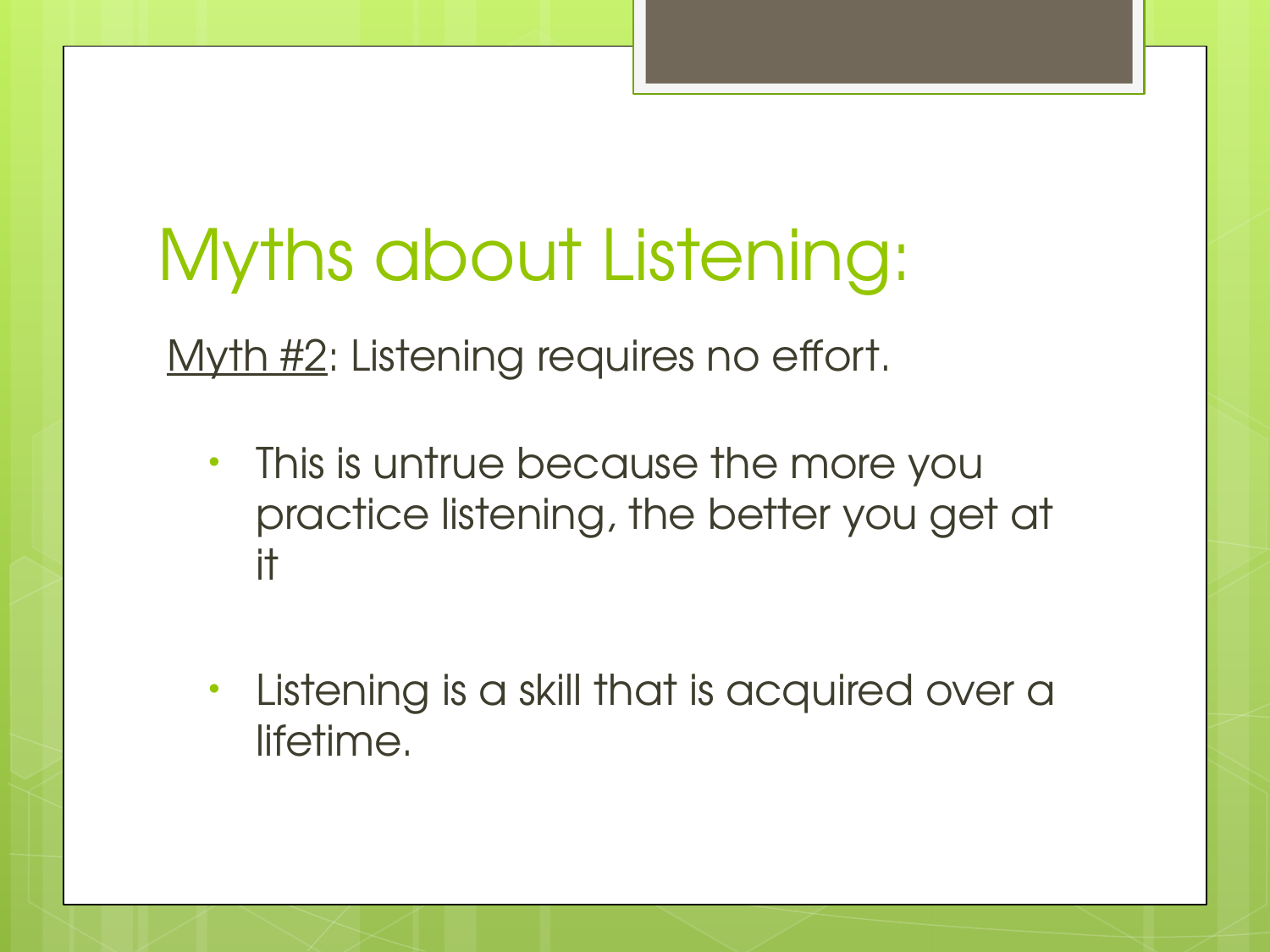

# Myths about Listening:
Myth #2: Listening requires no effort.

This is untrue because the more you practice listening, the better you get at it

Listening is a skill that is acquired over a lifetime.